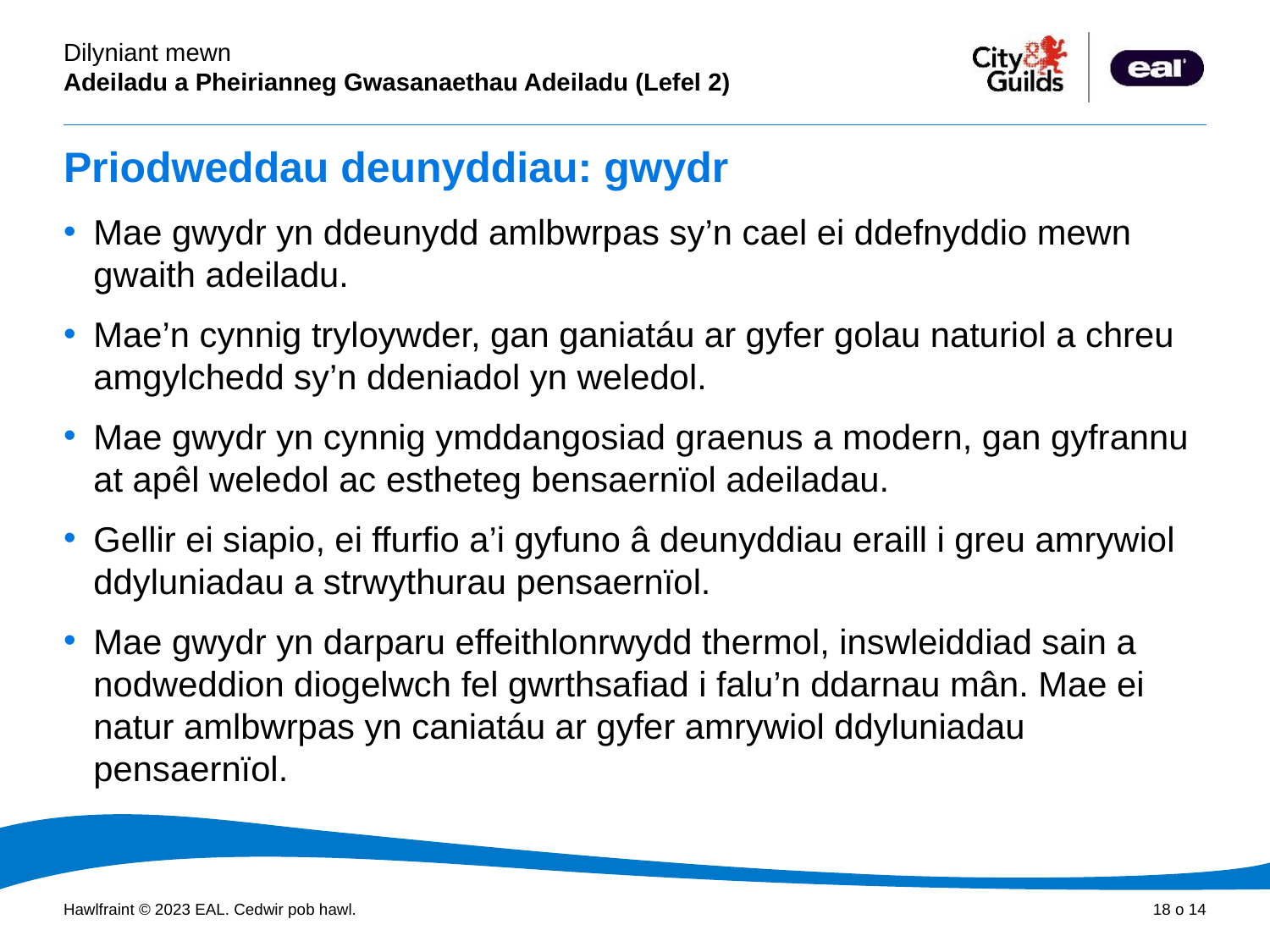

# Priodweddau deunyddiau: gwydr
Mae gwydr yn ddeunydd amlbwrpas sy’n cael ei ddefnyddio mewn gwaith adeiladu.
Mae’n cynnig tryloywder, gan ganiatáu ar gyfer golau naturiol a chreu amgylchedd sy’n ddeniadol yn weledol.
Mae gwydr yn cynnig ymddangosiad graenus a modern, gan gyfrannu at apêl weledol ac estheteg bensaernïol adeiladau.
Gellir ei siapio, ei ffurfio a’i gyfuno â deunyddiau eraill i greu amrywiol ddyluniadau a strwythurau pensaernïol.
Mae gwydr yn darparu effeithlonrwydd thermol, inswleiddiad sain a nodweddion diogelwch fel gwrthsafiad i falu’n ddarnau mân. Mae ei natur amlbwrpas yn caniatáu ar gyfer amrywiol ddyluniadau pensaernïol.